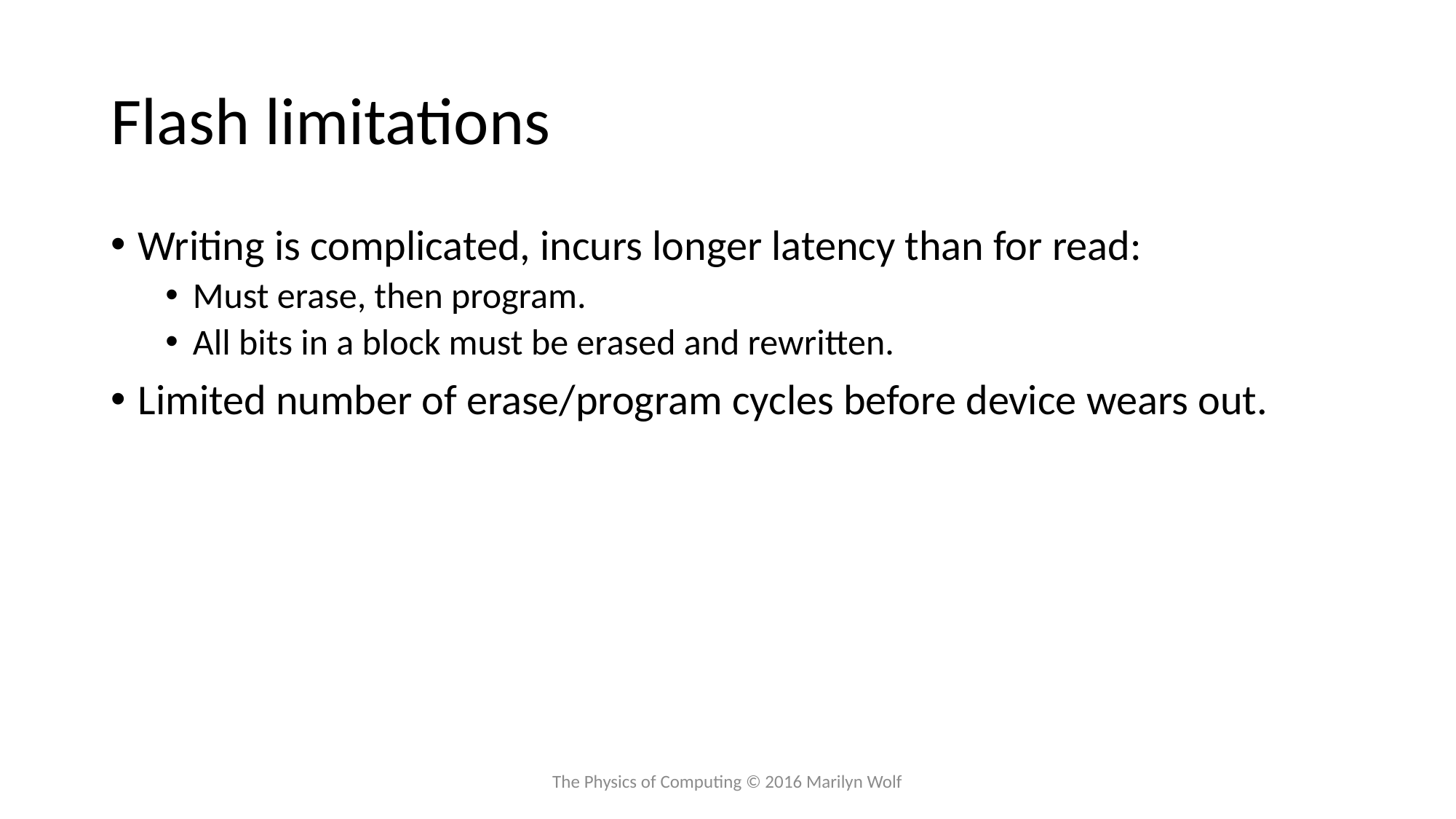

# Flash limitations
Writing is complicated, incurs longer latency than for read:
Must erase, then program.
All bits in a block must be erased and rewritten.
Limited number of erase/program cycles before device wears out.
The Physics of Computing © 2016 Marilyn Wolf